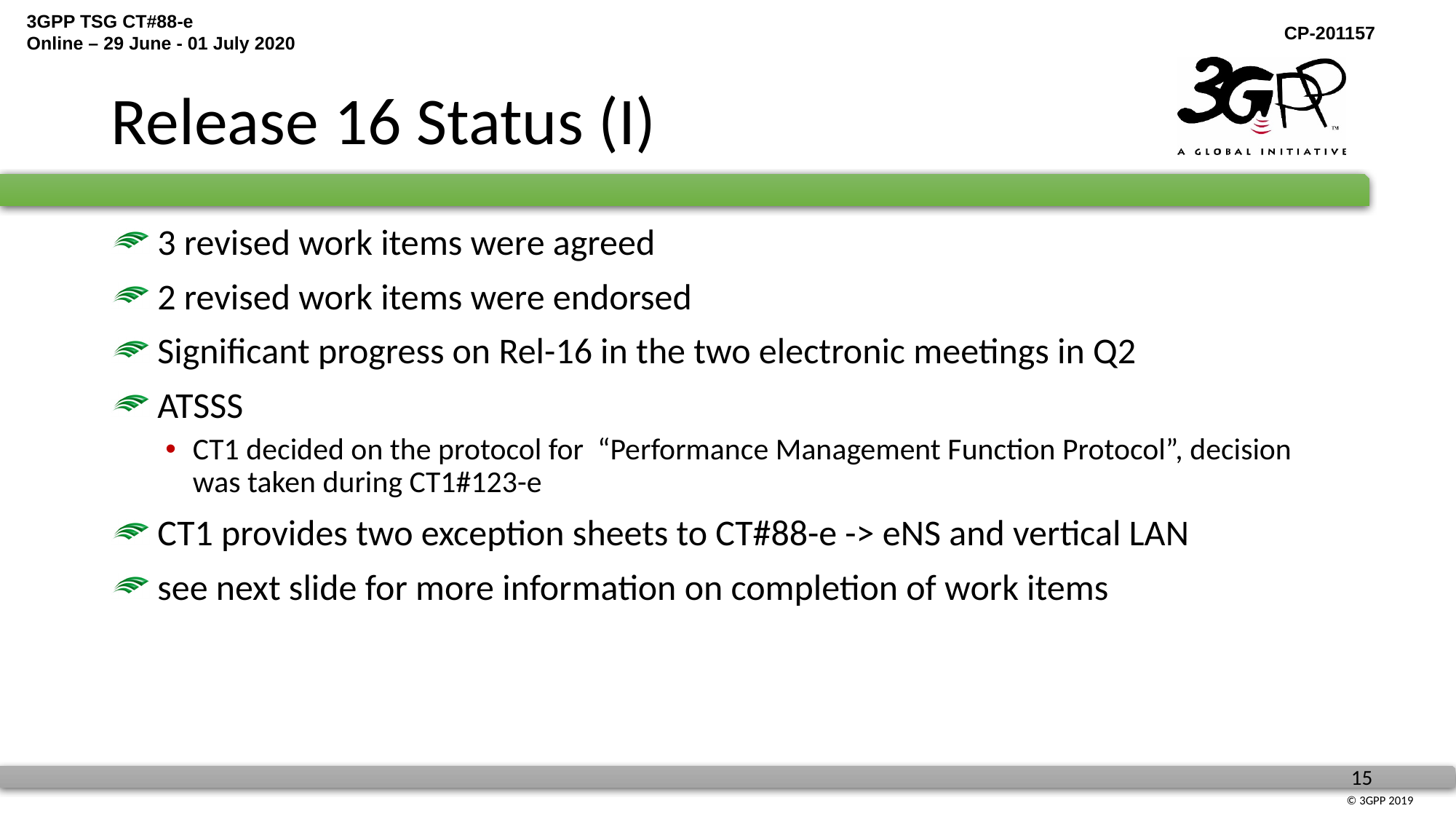

# Release 16 Status (I)
 3 revised work items were agreed
 2 revised work items were endorsed
 Significant progress on Rel-16 in the two electronic meetings in Q2
 ATSSS
CT1 decided on the protocol for  “Performance Management Function Protocol”, decision was taken during CT1#123-e
 CT1 provides two exception sheets to CT#88-e -> eNS and vertical LAN
 see next slide for more information on completion of work items